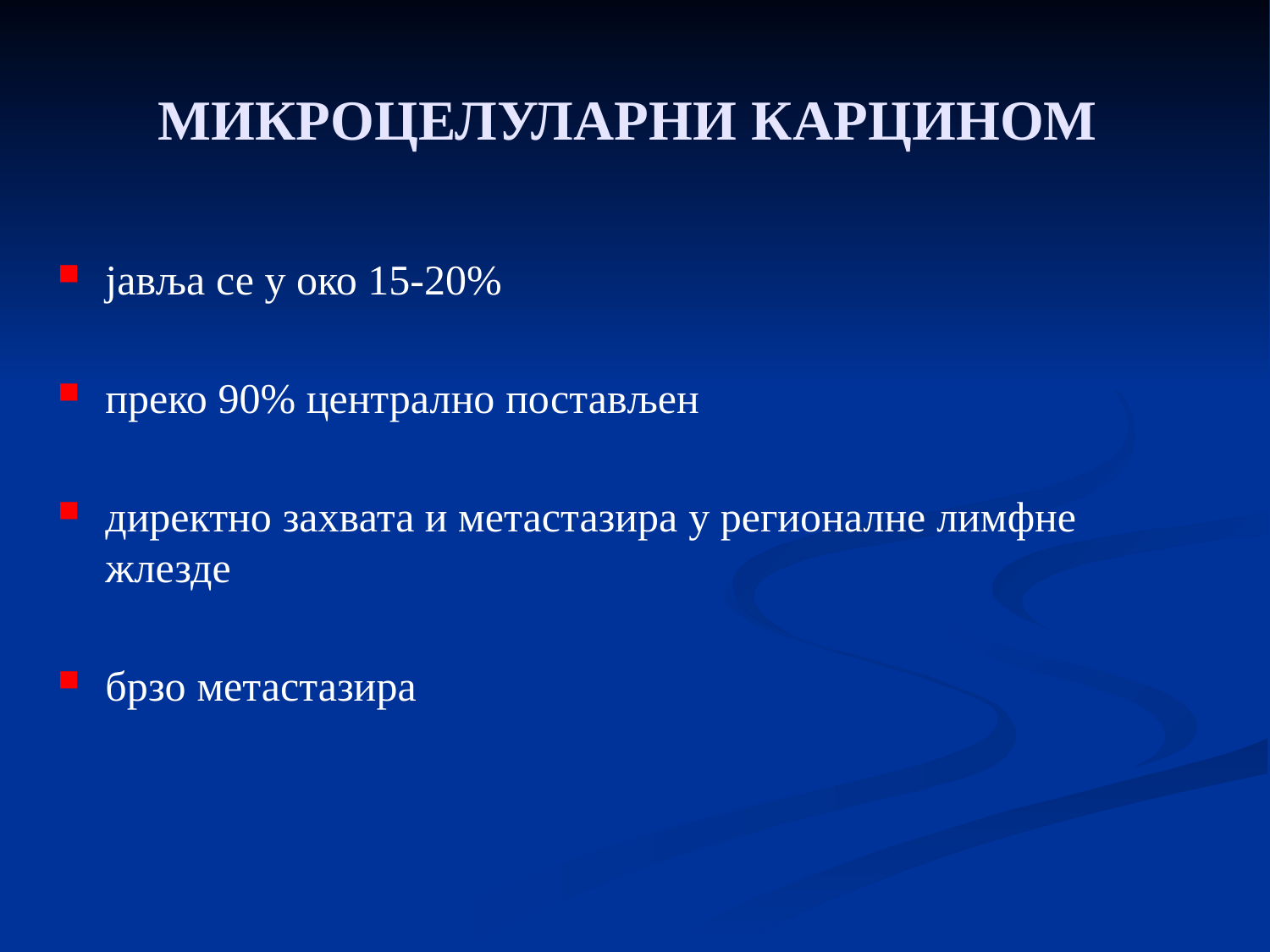

# МИКРОЦЕЛУЛАРНИ КАРЦИНОМ
јавља се у око 15-20%

преко 90% централно постављен

директно захвата и метастазира у регионалне лимфне жлезде

брзо метастазира